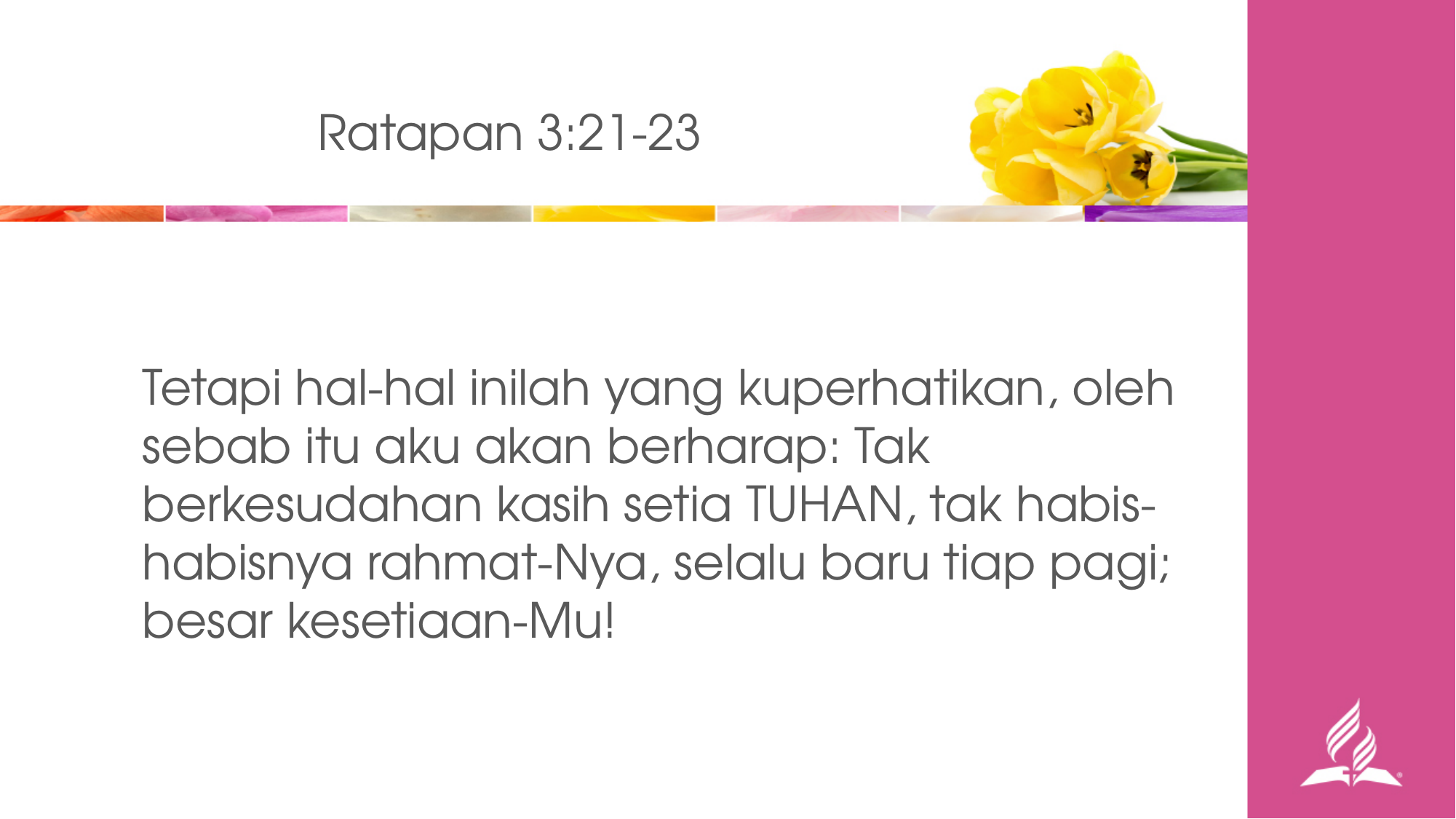

Ratapan 3:21-23

Tetapi hal-hal inilah yang kuperhatikan, oleh sebab itu aku akan berharap: Tak berkesudahan kasih setia TUHAN, tak habis-habisnya rahmat-Nya, selalu baru tiap pagi; besar kesetiaan-Mu!